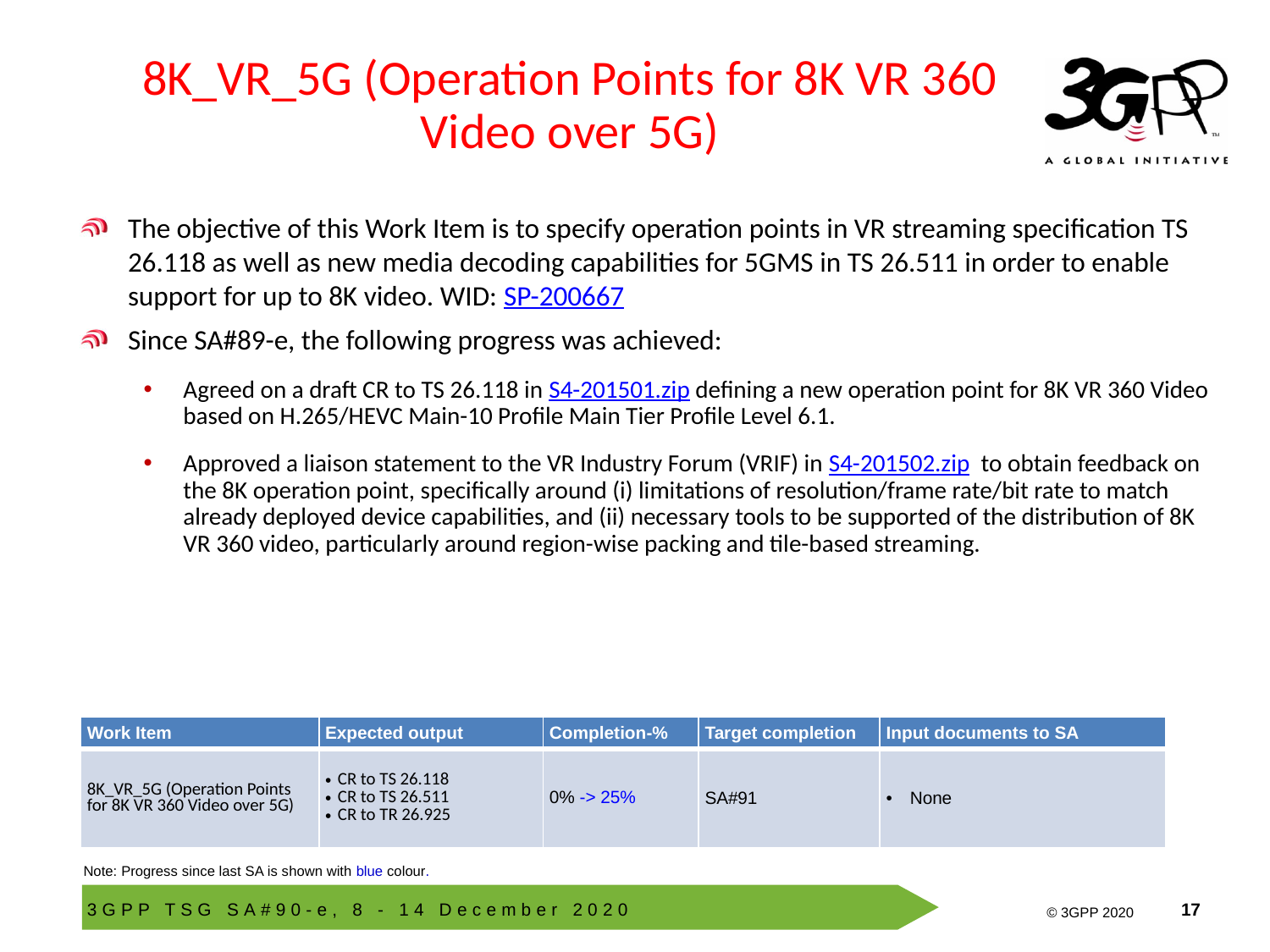

# 8K_VR_5G (Operation Points for 8K VR 360 Video over 5G)
The objective of this Work Item is to specify operation points in VR streaming specification TS 26.118 as well as new media decoding capabilities for 5GMS in TS 26.511 in order to enable support for up to 8K video. WID: SP-200667
Since SA#89-e, the following progress was achieved:
Agreed on a draft CR to TS 26.118 in S4-201501.zip defining a new operation point for 8K VR 360 Video based on H.265/HEVC Main-10 Profile Main Tier Profile Level 6.1.
Approved a liaison statement to the VR Industry Forum (VRIF) in S4-201502.zip  to obtain feedback on the 8K operation point, specifically around (i) limitations of resolution/frame rate/bit rate to match already deployed device capabilities, and (ii) necessary tools to be supported of the distribution of 8K VR 360 video, particularly around region-wise packing and tile-based streaming.

| Work Item | Expected output | Completion-% | Target completion | Input documents to SA |
| --- | --- | --- | --- | --- |
| 8K\_VR\_5G (Operation Points for 8K VR 360 Video over 5G) | CR to TS 26.118 CR to TS 26.511 CR to TR 26.925 | 0% -> 25% | SA#91 | None |
Note: Progress since last SA is shown with blue colour.